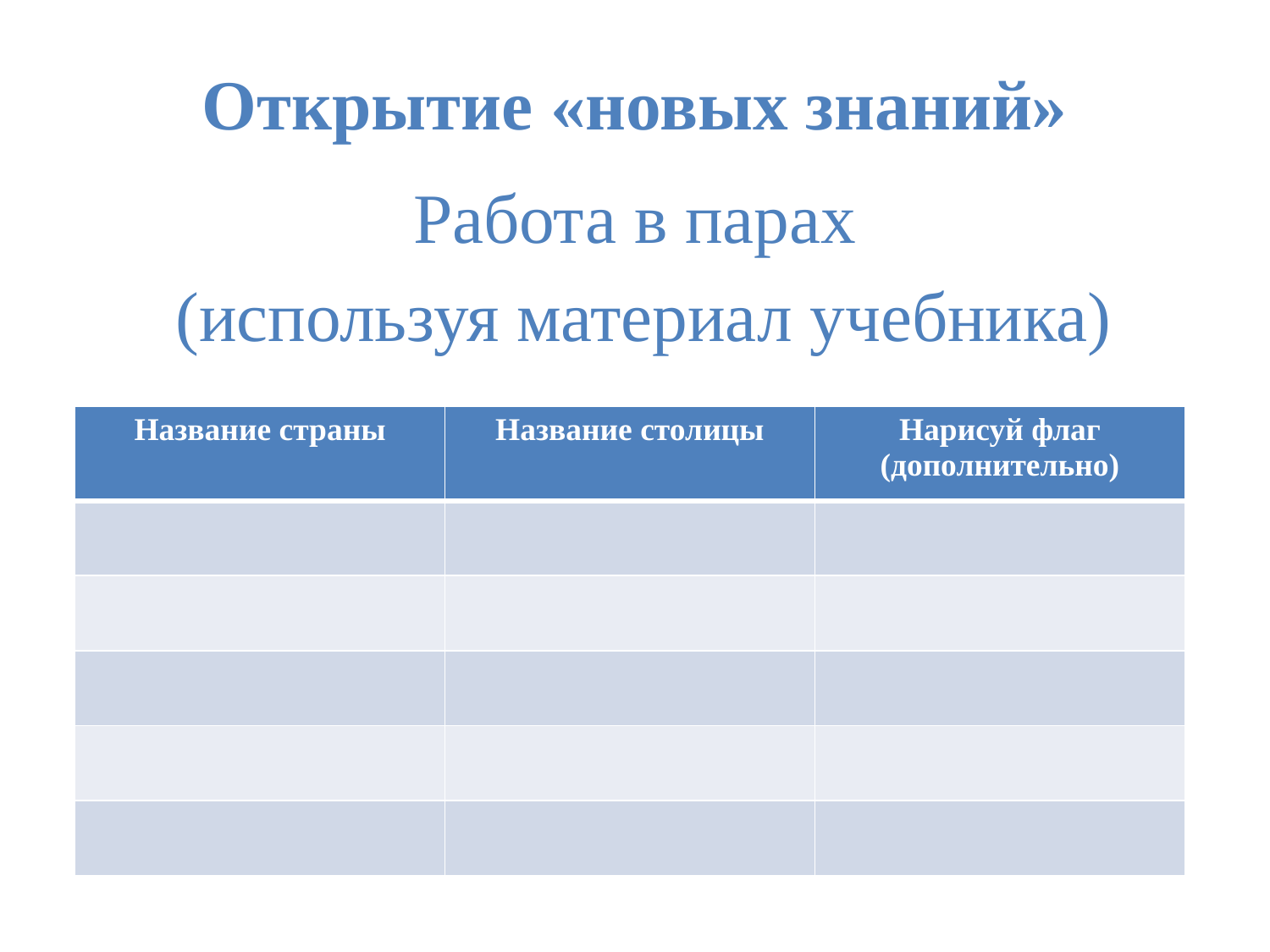

# Открытие «новых знаний»
Работа в парах
 (используя материал учебника)

| Название страны | Название столицы | Нарисуй флаг (дополнительно) |
| --- | --- | --- |
|  |  |  |
|  |  |  |
|  |  |  |
|  |  |  |
|  |  |  |